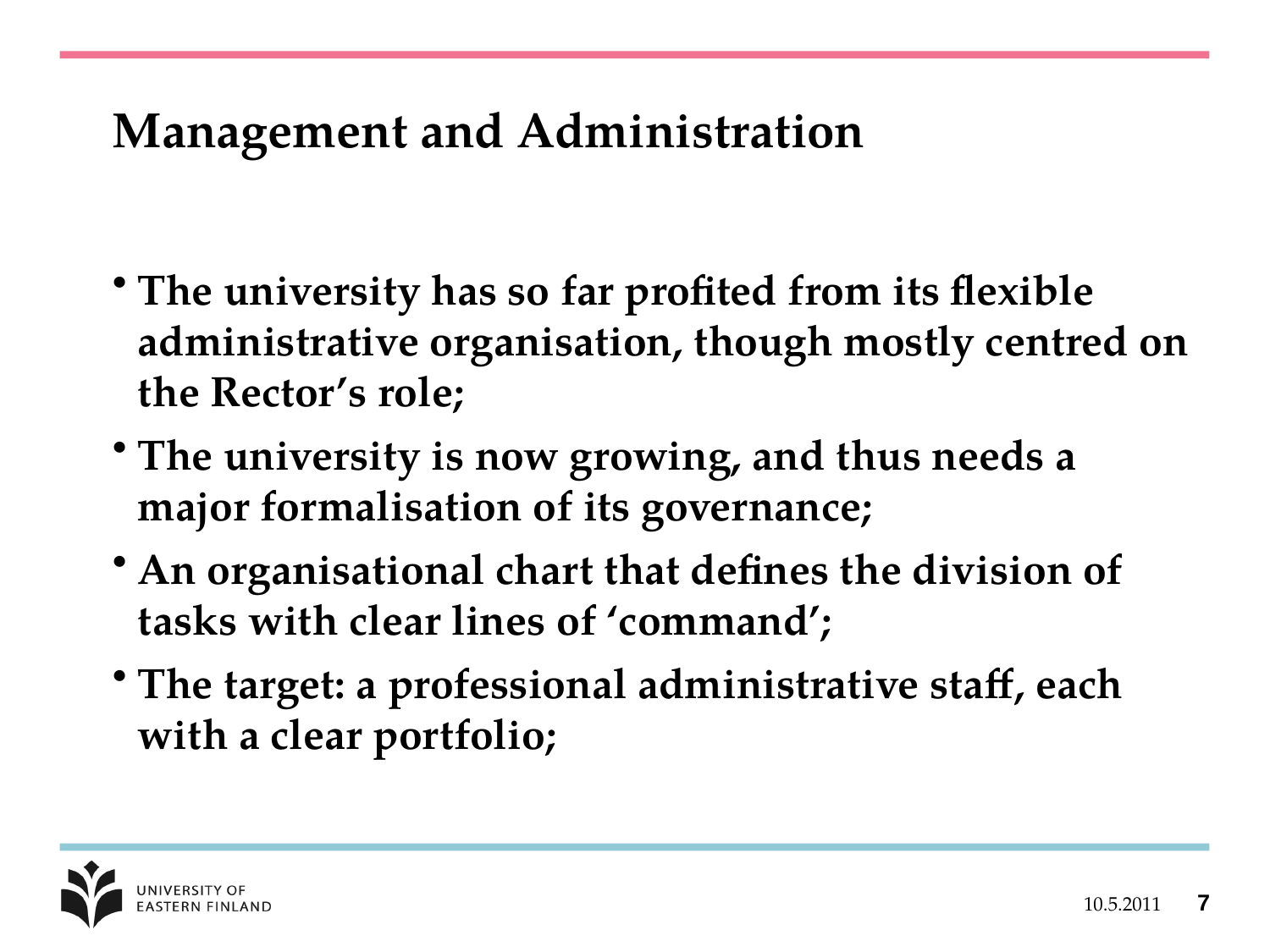

# Management and Administration
The university has so far profited from its flexible administrative organisation, though mostly centred on the Rector’s role;
The university is now growing, and thus needs a major formalisation of its governance;
An organisational chart that defines the division of tasks with clear lines of ‘command’;
The target: a professional administrative staff, each with a clear portfolio;
10.5.2011
7